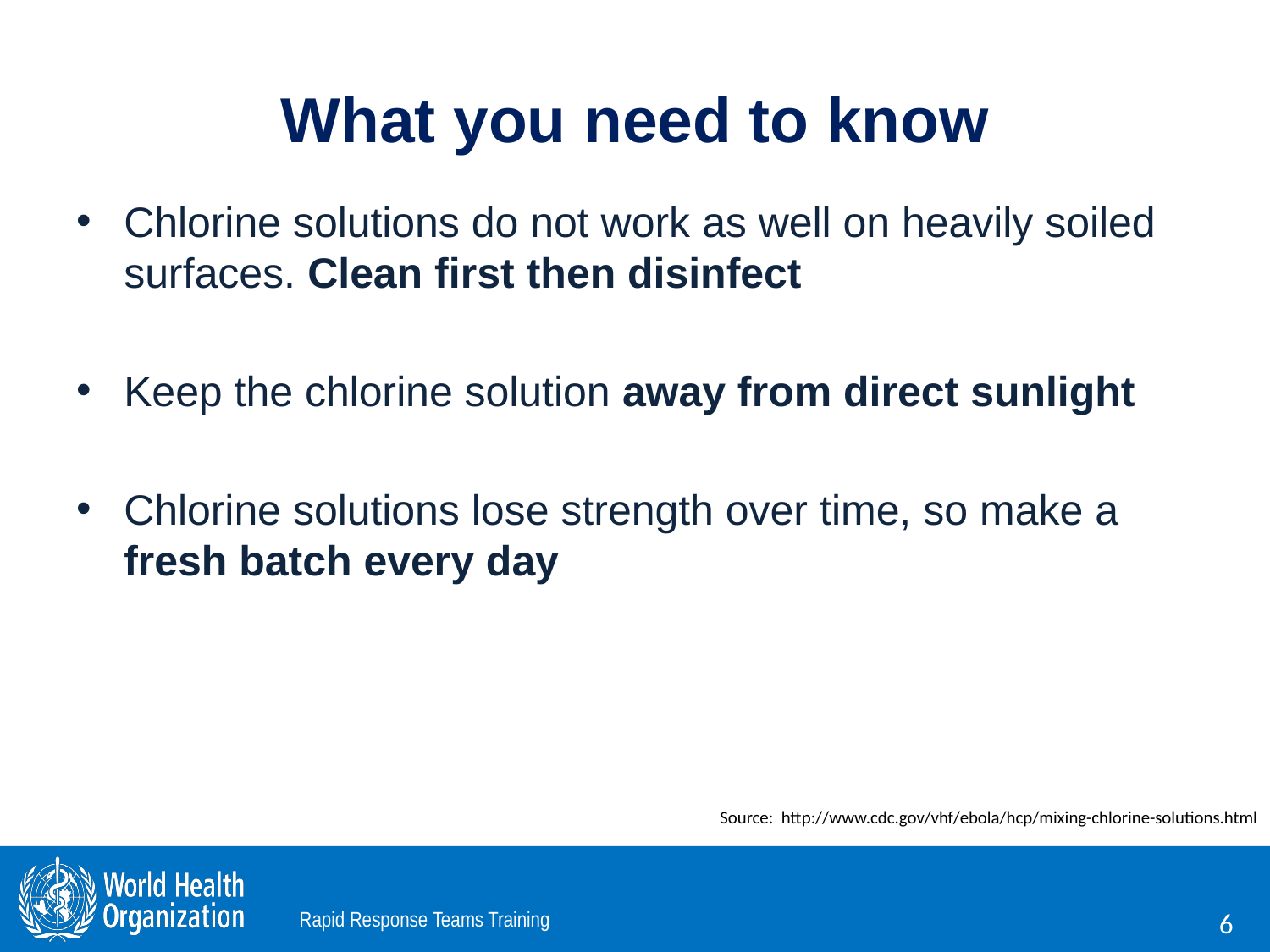

# What you need to know
Chlorine solutions do not work as well on heavily soiled surfaces. Clean first then disinfect

Keep the chlorine solution away from direct sunlight

Chlorine solutions lose strength over time, so make a fresh batch every day
Source:  http://www.cdc.gov/vhf/ebola/hcp/mixing-chlorine-solutions.html